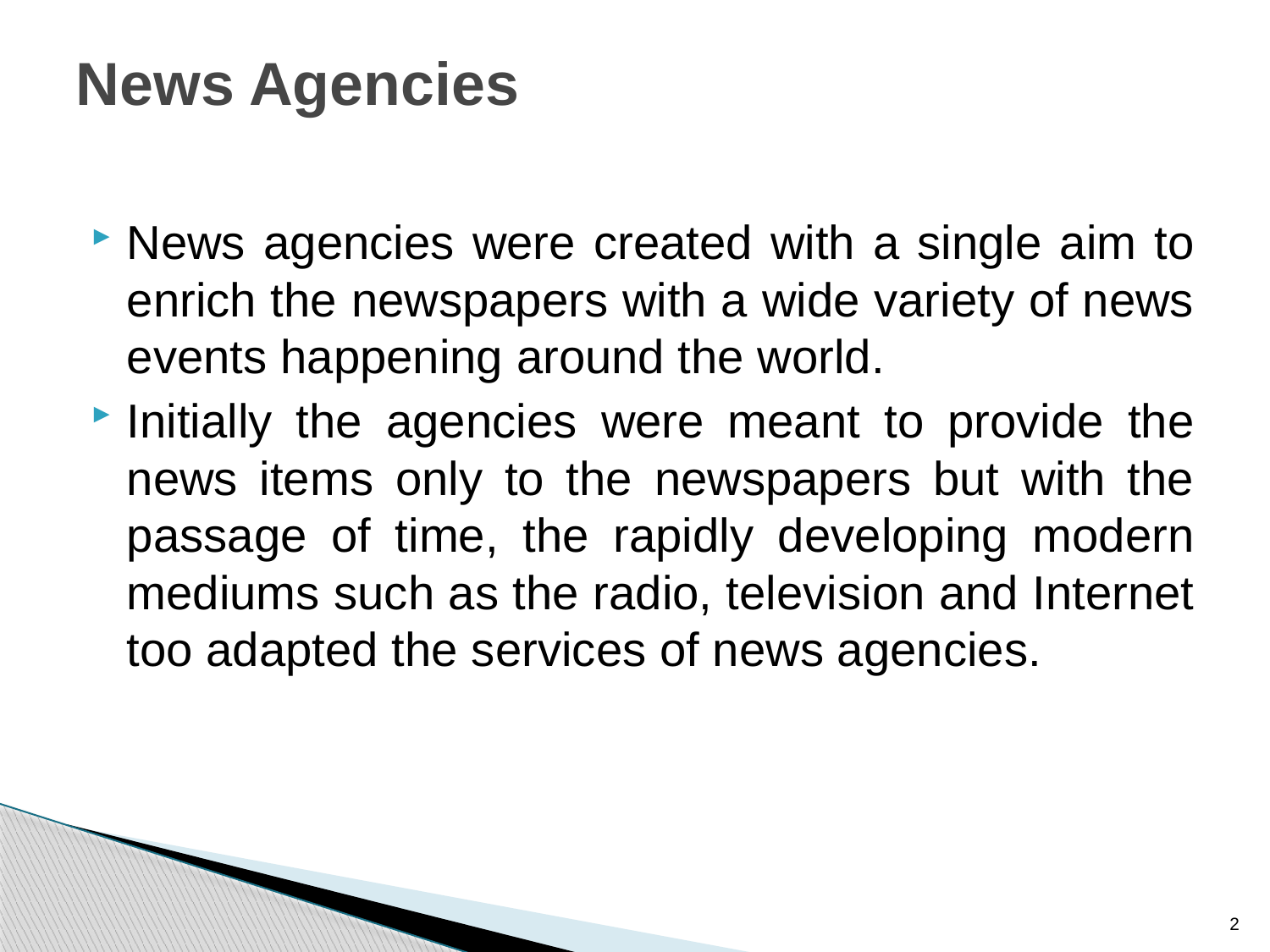

# News Agencies
News agencies were created with a single aim to enrich the newspapers with a wide variety of news events happening around the world.
Initially the agencies were meant to provide the news items only to the newspapers but with the passage of time, the rapidly developing modern mediums such as the radio, television and Internet too adapted the services of news agencies.
2